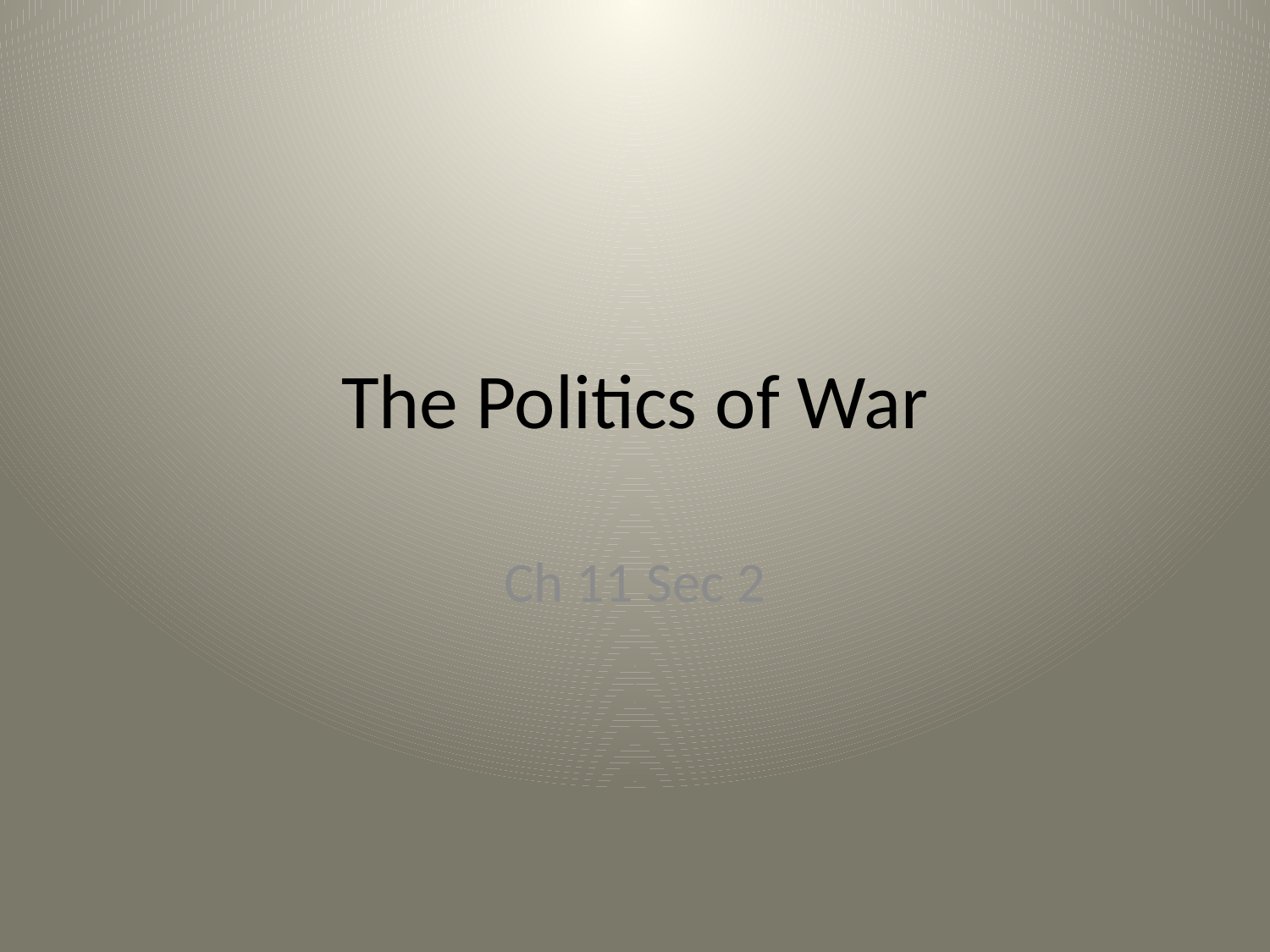

# The Politics of War
Ch 11 Sec 2